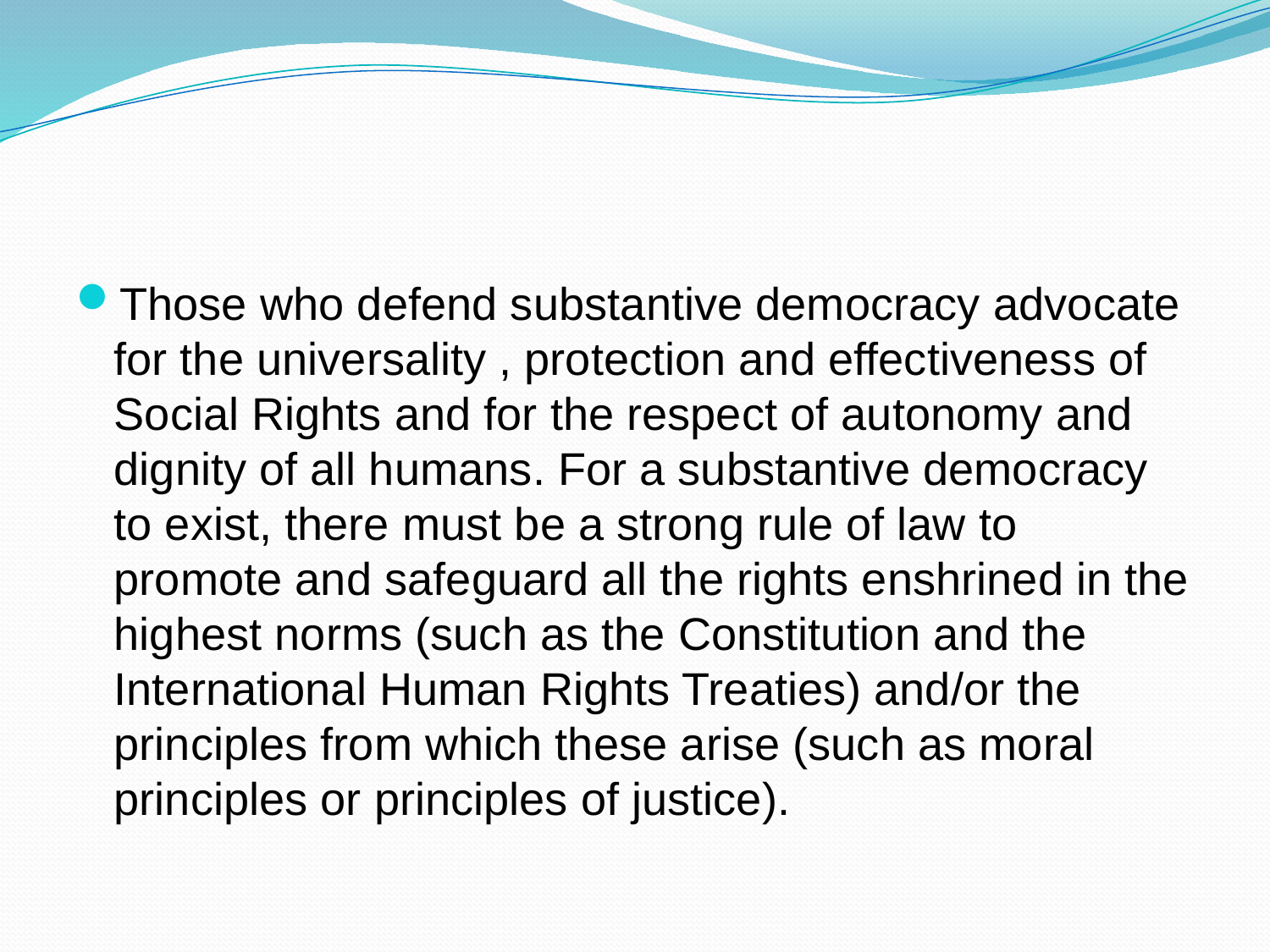

#
Those who defend substantive democracy advocate for the universality , protection and effectiveness of Social Rights and for the respect of autonomy and dignity of all humans. For a substantive democracy to exist, there must be a strong rule of law to promote and safeguard all the rights enshrined in the highest norms (such as the Constitution and the International Human Rights Treaties) and/or the principles from which these arise (such as moral principles or principles of justice).